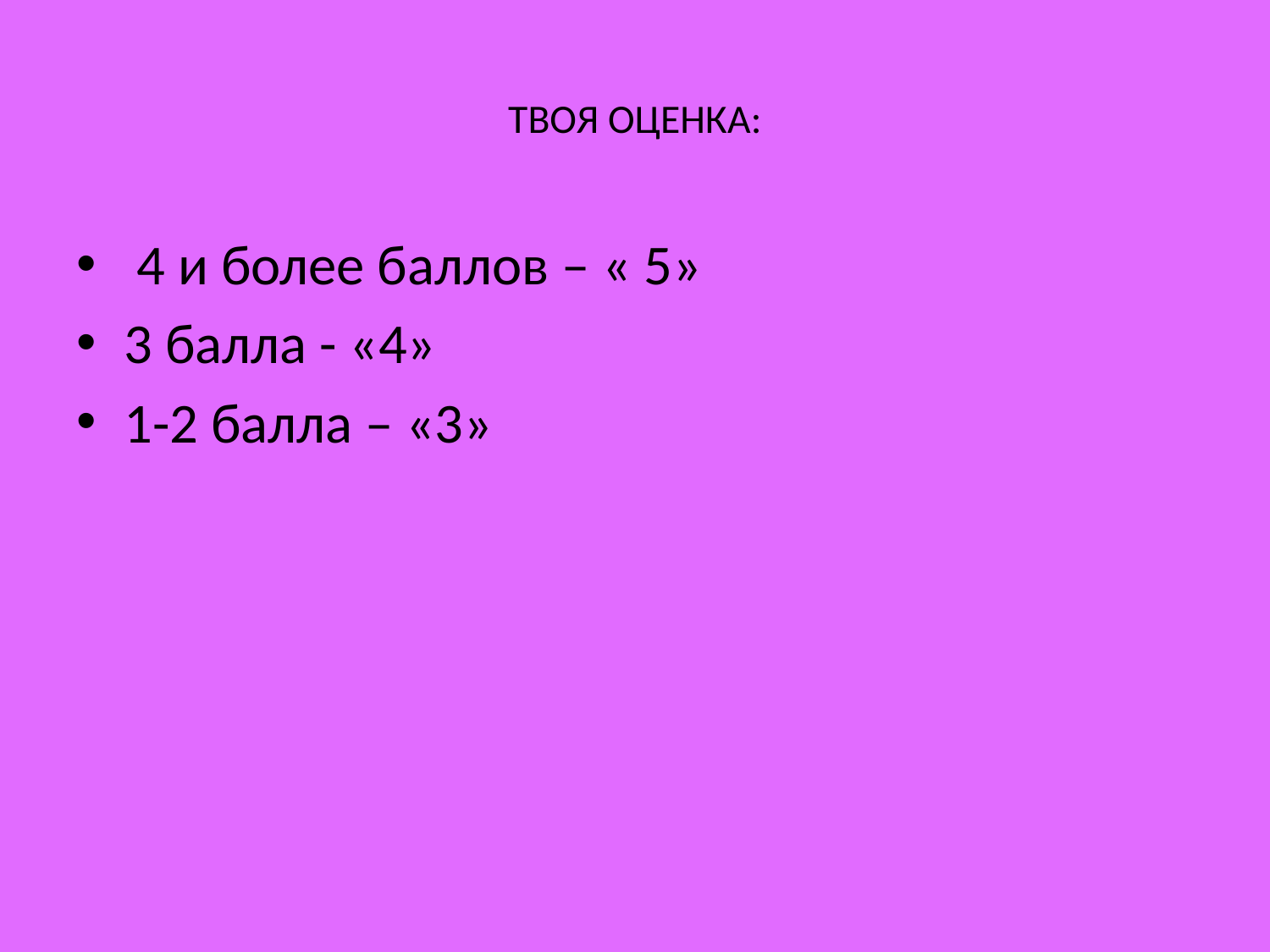

# ТВОЯ ОЦЕНКА:
 4 и более баллов – « 5»
3 балла - «4»
1-2 балла – «3»